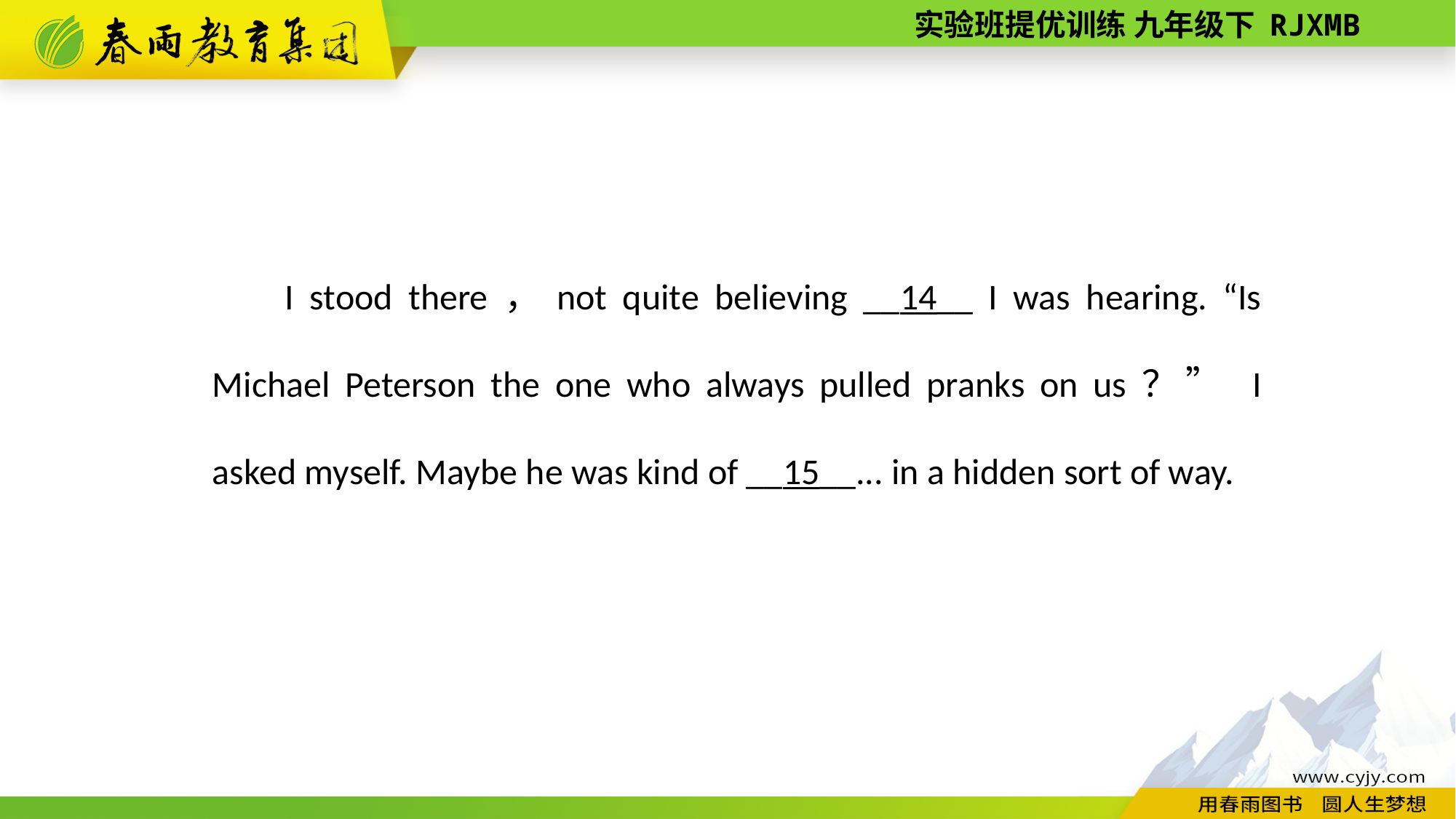

I stood there，not quite believing __14__ I was hearing. “Is Michael Peterson the one who always pulled pranks on us？” I asked myself. Maybe he was kind of __15__... in a hidden sort of way.